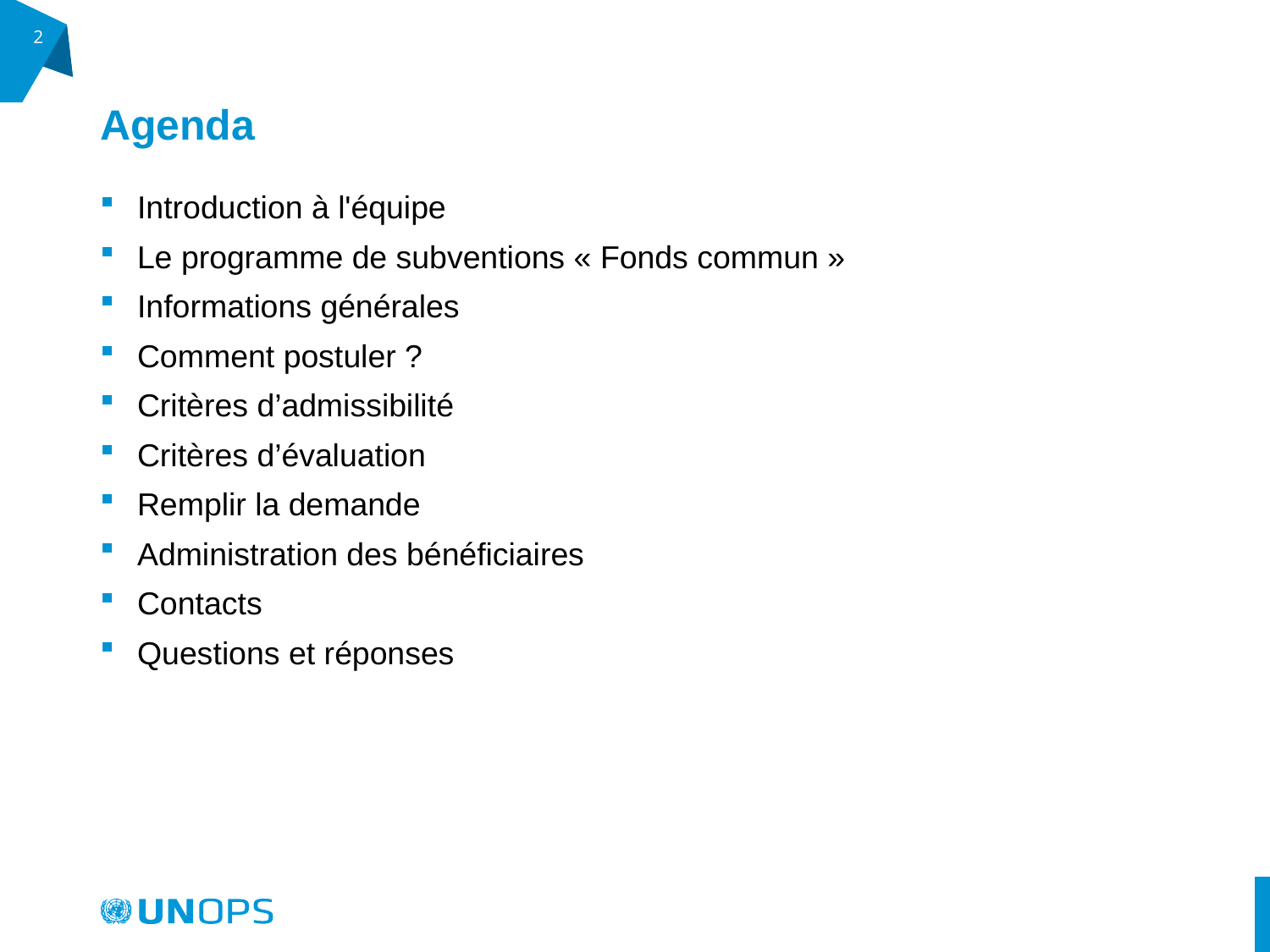

2
# Agenda
Introduction à l'équipe
Le programme de subventions « Fonds commun »
Informations générales
Comment postuler ?
Critères d’admissibilité
Critères d’évaluation
Remplir la demande
Administration des bénéficiaires
Contacts
Questions et réponses